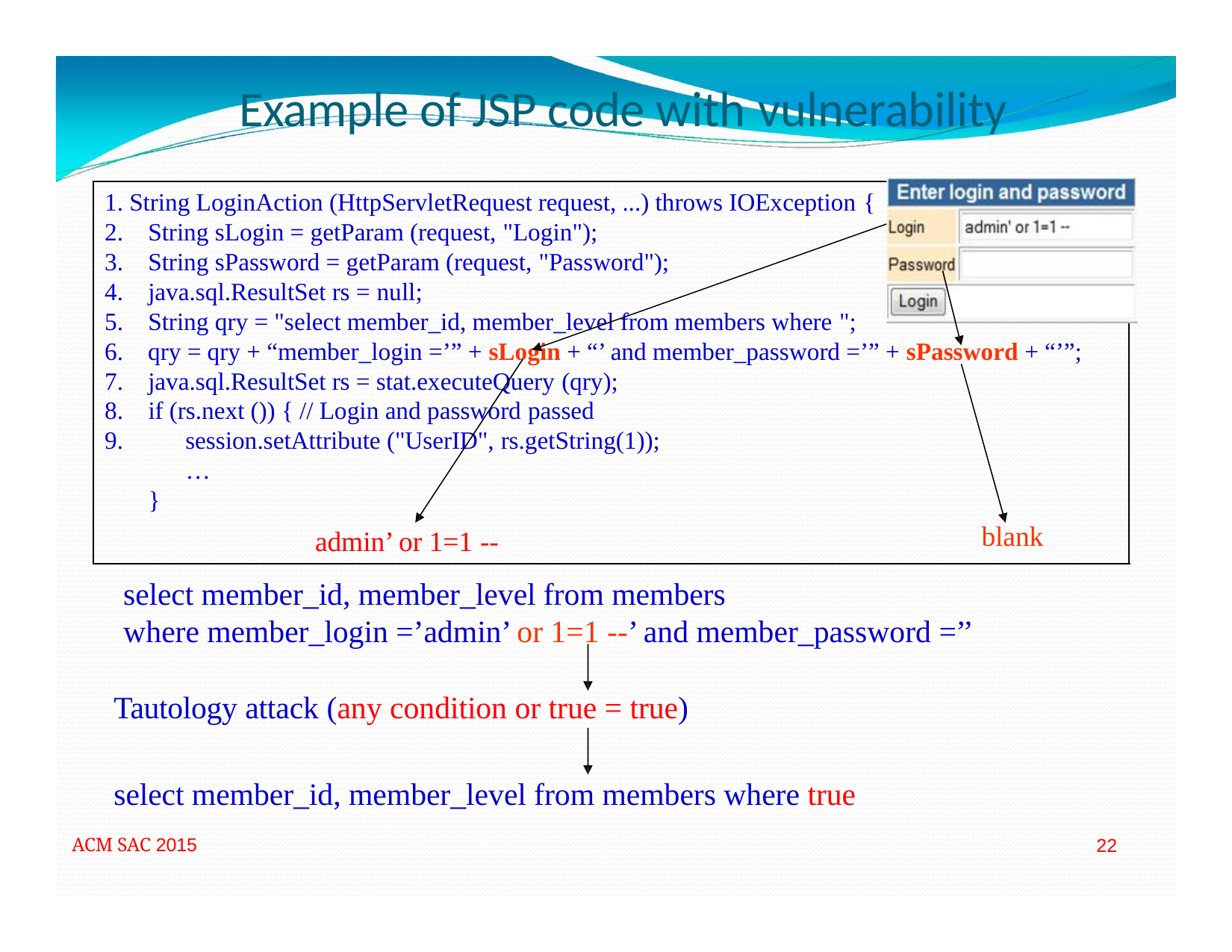

# Example of JSP code with vulnerability

String LoginAction (HttpServletRequest request, ...) throws IOException {
String sLogin = getParam (request, "Login");
String sPassword = getParam (request, "Password");
java.sql.ResultSet rs = null;
String qry = "select member_id, member_level from members where ";
qry = qry + “member_login =’” + sLogin + “’ and member_password =’” + sPassword + “’”;
java.sql.ResultSet rs = stat.executeQuery (qry);
if (rs.next ()) { // Login and password passed
session.setAttribute ("UserID", rs.getString(1));
…
}

blank
admin’ or 1=1 --

select member_id, member_level from members
where member_login =’admin’ or 1=1 --’ and member_password =’’

Tautology attack (any condition or true = true)

select member_id, member_level from members where true

ACM SAC 2015
22